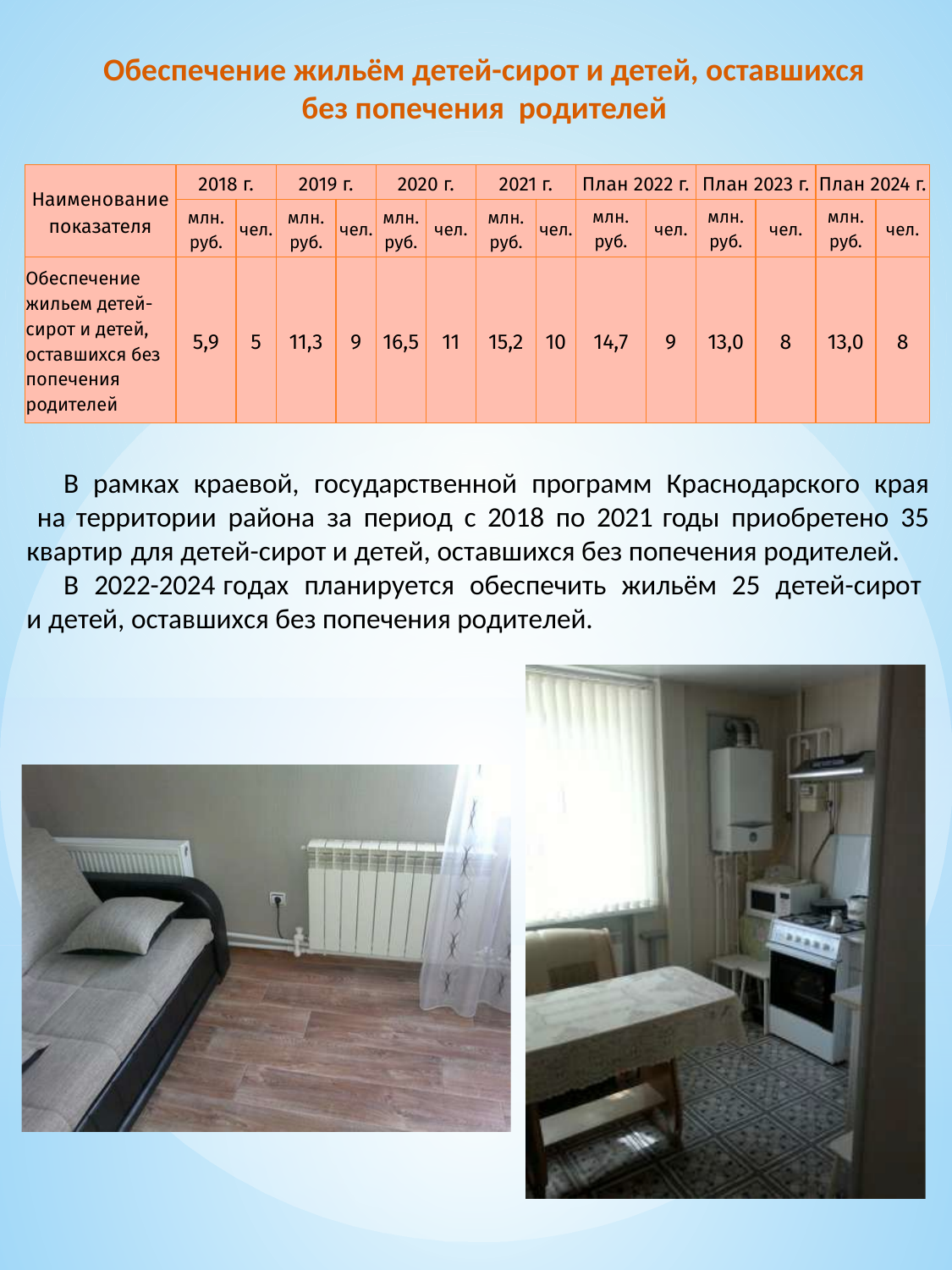

Обеспечение жильём детей-сирот и детей, оставшихся без попечения  родителей
| Наименование показателя | 2018 г. |  | 2019 г. |  | 2020 г. |  | 2021 г. |  | План 2022 г. |  | План 2023 г. |  | План 2024 г. |  |
| --- | --- | --- | --- | --- | --- | --- | --- | --- | --- | --- | --- | --- | --- | --- |
|  | млн. руб. | чел. | млн. руб. | чел. | млн. руб. | чел. | млн. руб. | чел. | млн. руб. | чел. | млн. руб. | чел. | млн. руб. | чел. |
| Обеспечение жильем детей- сирот и детей, оставшихся без попечения родителей | 5,9 | 5 | 11,3 | 9 | 16,5 | 11 | 15,2 | 10 | 14,7 | 9 | 13,0 | 8 | 13,0 | 8 |
В  рамках  краевой,  государственной  программ  Краснодарского  края  на территории района за период с 2018 по 2021 годы приобретено 35 квартир для детей-сирот и детей, оставшихся без попечения родителей.
В  2022-2024 годах  планируется  обеспечить  жильём  25  детей-сирот  и детей, оставшихся без попечения родителей.